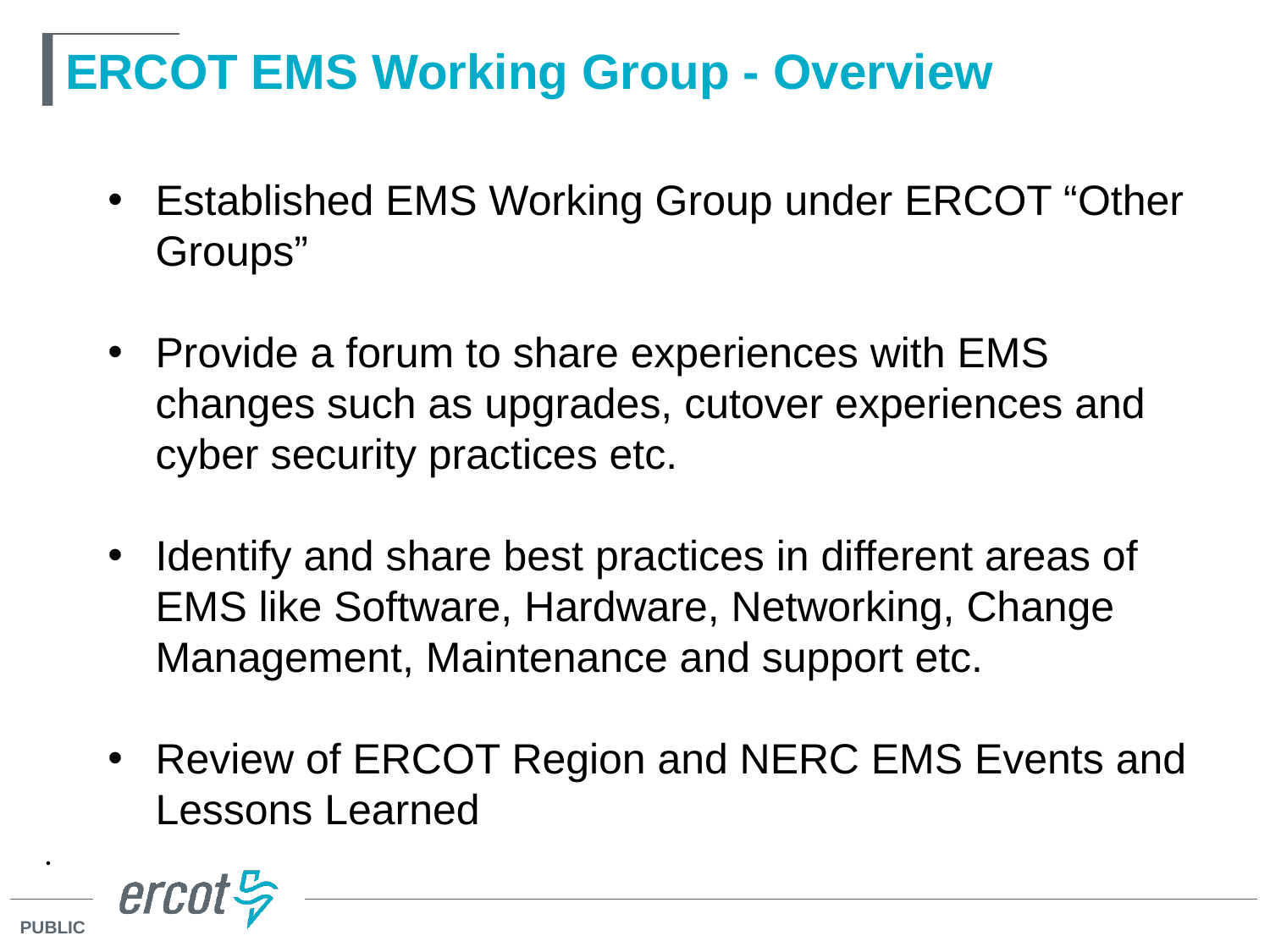

# ERCOT EMS Working Group - Overview

Established EMS Working Group under ERCOT “Other Groups”

Provide a forum to share experiences with EMS changes such as upgrades, cutover experiences and cyber security practices etc.

Identify and share best practices in different areas of EMS like Software, Hardware, Networking, Change Management, Maintenance and support etc.

Review of ERCOT Region and NERC EMS Events and Lessons Learned
.